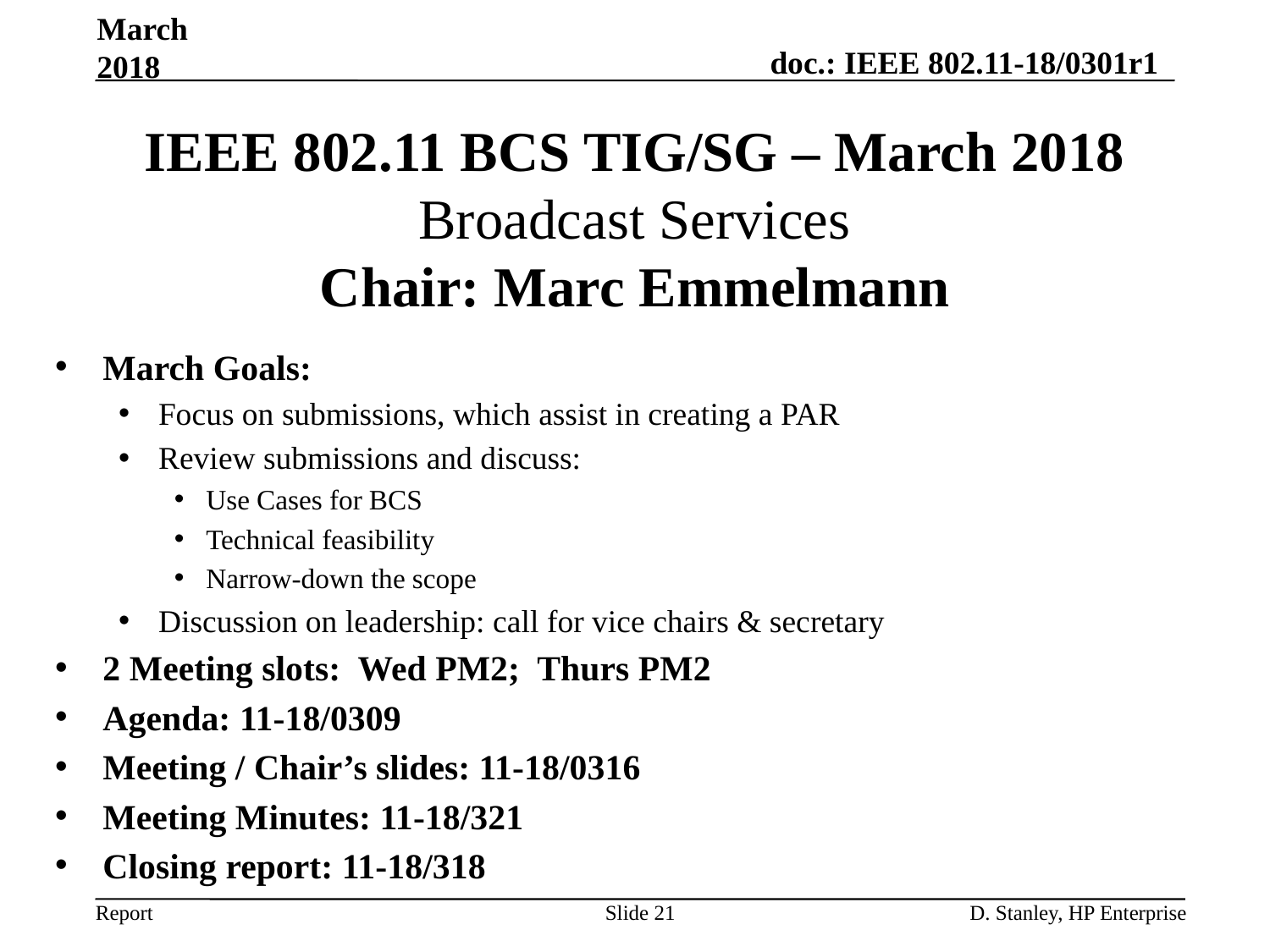

March 2018
# IEEE 802.11 BCS TIG/SG – March 2018 Broadcast Services Chair: Marc Emmelmann
March Goals:
Focus on submissions, which assist in creating a PAR
Review submissions and discuss:
Use Cases for BCS
Technical feasibility
Narrow-down the scope
Discussion on leadership: call for vice chairs & secretary
2 Meeting slots:  Wed PM2;  Thurs PM2
Agenda: 11-18/0309
Meeting / Chair’s slides: 11-18/0316
Meeting Minutes: 11-18/321
Closing report: 11-18/318

Slide 21
D. Stanley, HP Enterprise